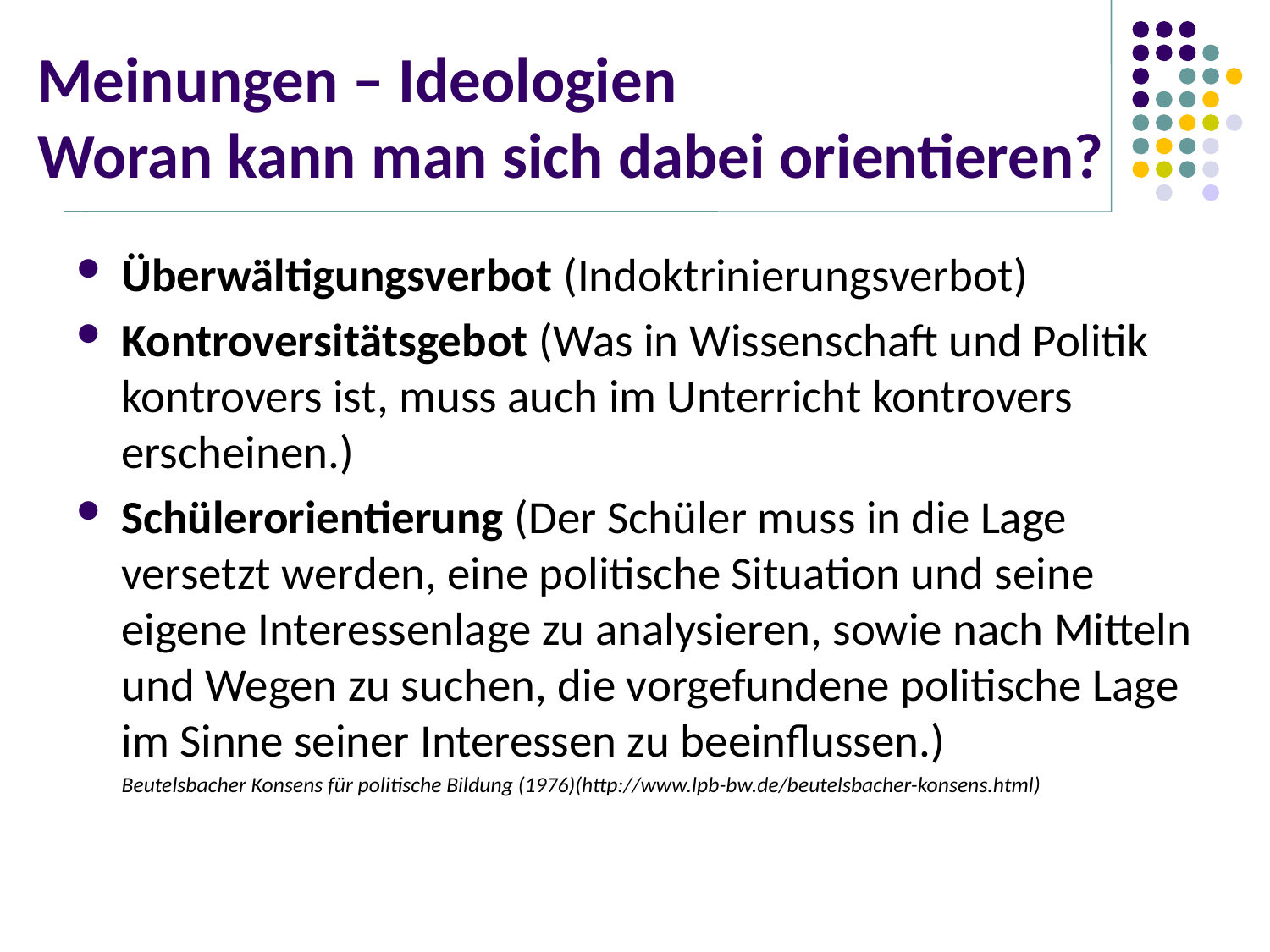

# Meinungen – Ideologien Woran kann man sich dabei orientieren?
Überwältigungsverbot (Indoktrinierungsverbot)
Kontroversitätsgebot (Was in Wissenschaft und Politik kontrovers ist, muss auch im Unterricht kontrovers erscheinen.)
Schülerorientierung (Der Schüler muss in die Lage versetzt werden, eine politische Situation und seine eigene Interessenlage zu analysieren, sowie nach Mitteln und Wegen zu suchen, die vorgefundene politische Lage im Sinne seiner Interessen zu beeinflussen.)
	Beutelsbacher Konsens für politische Bildung (1976)(http://www.lpb-bw.de/beutelsbacher-konsens.html)